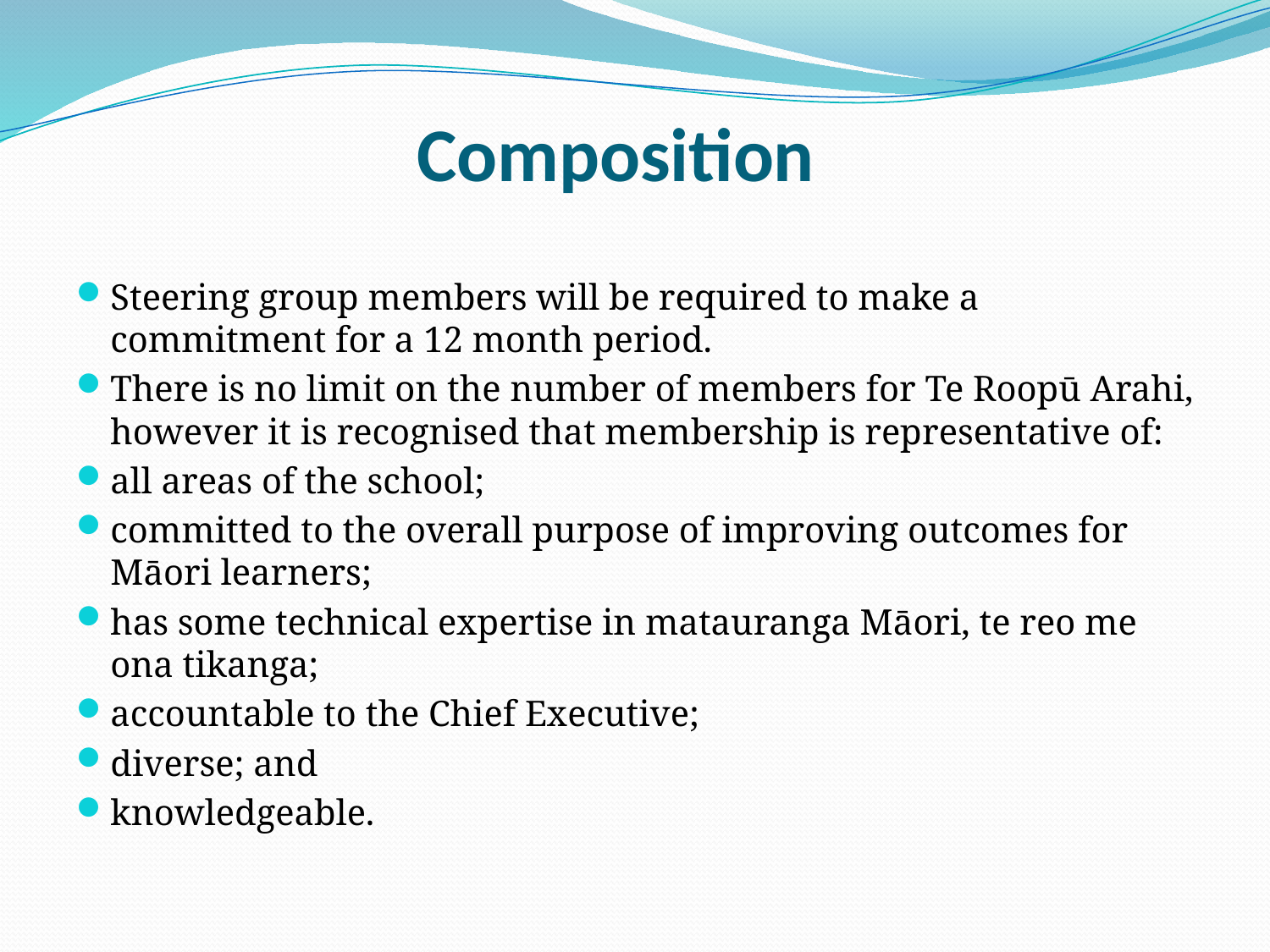

# Composition
Steering group members will be required to make a commitment for a 12 month period.
There is no limit on the number of members for Te Roopū Arahi, however it is recognised that membership is representative of:
all areas of the school;
committed to the overall purpose of improving outcomes for Māori learners;
has some technical expertise in matauranga Māori, te reo me ona tikanga;
accountable to the Chief Executive;
diverse; and
knowledgeable.